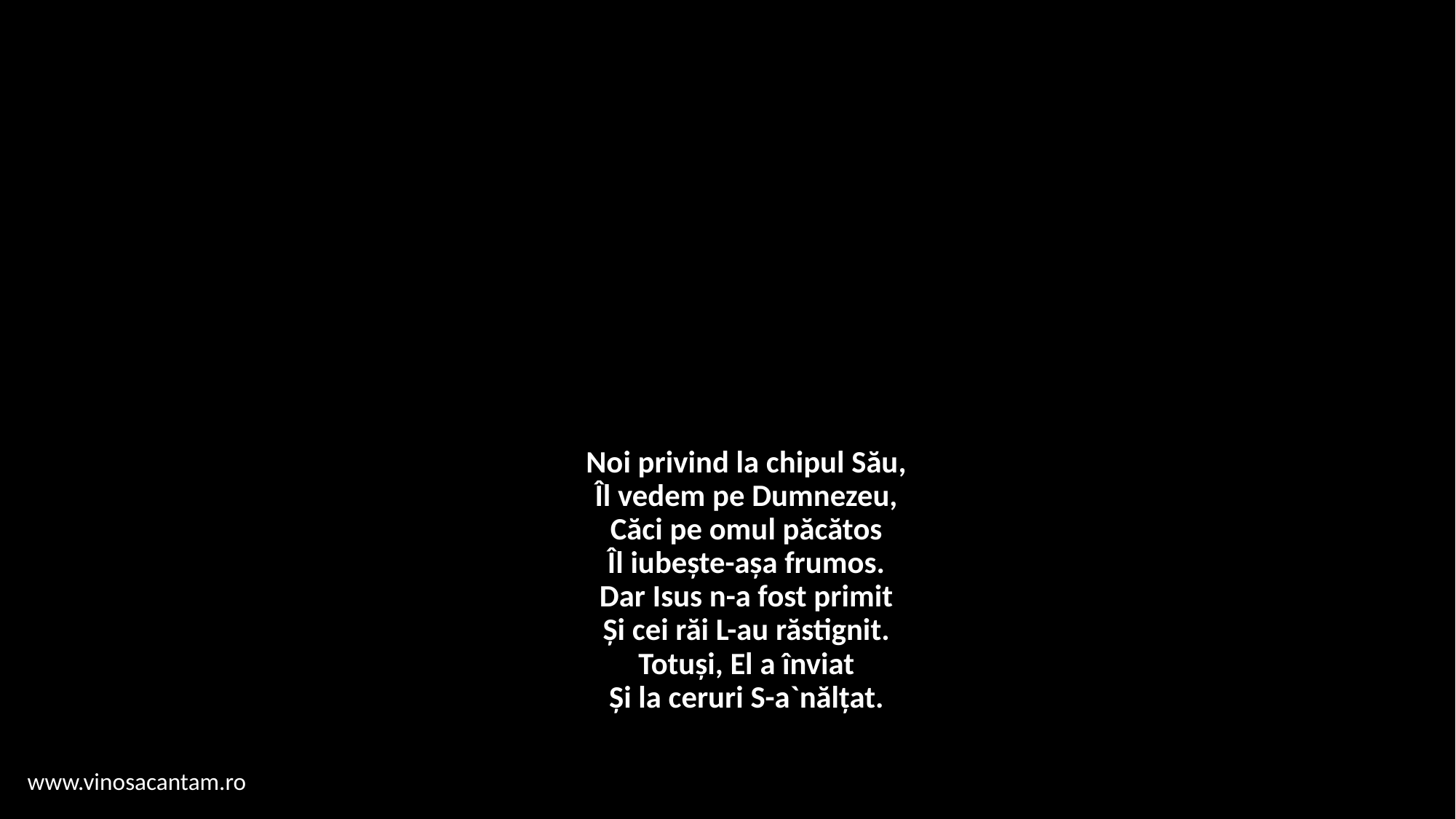

# Noi privind la chipul Său, Îl vedem pe Dumnezeu, Căci pe omul păcătos Îl iubește-așa frumos. Dar Isus n-a fost primit Și cei răi L-au răstignit. Totuși, El a înviat Și la ceruri S-a`nălțat.
www.vinosacantam.ro